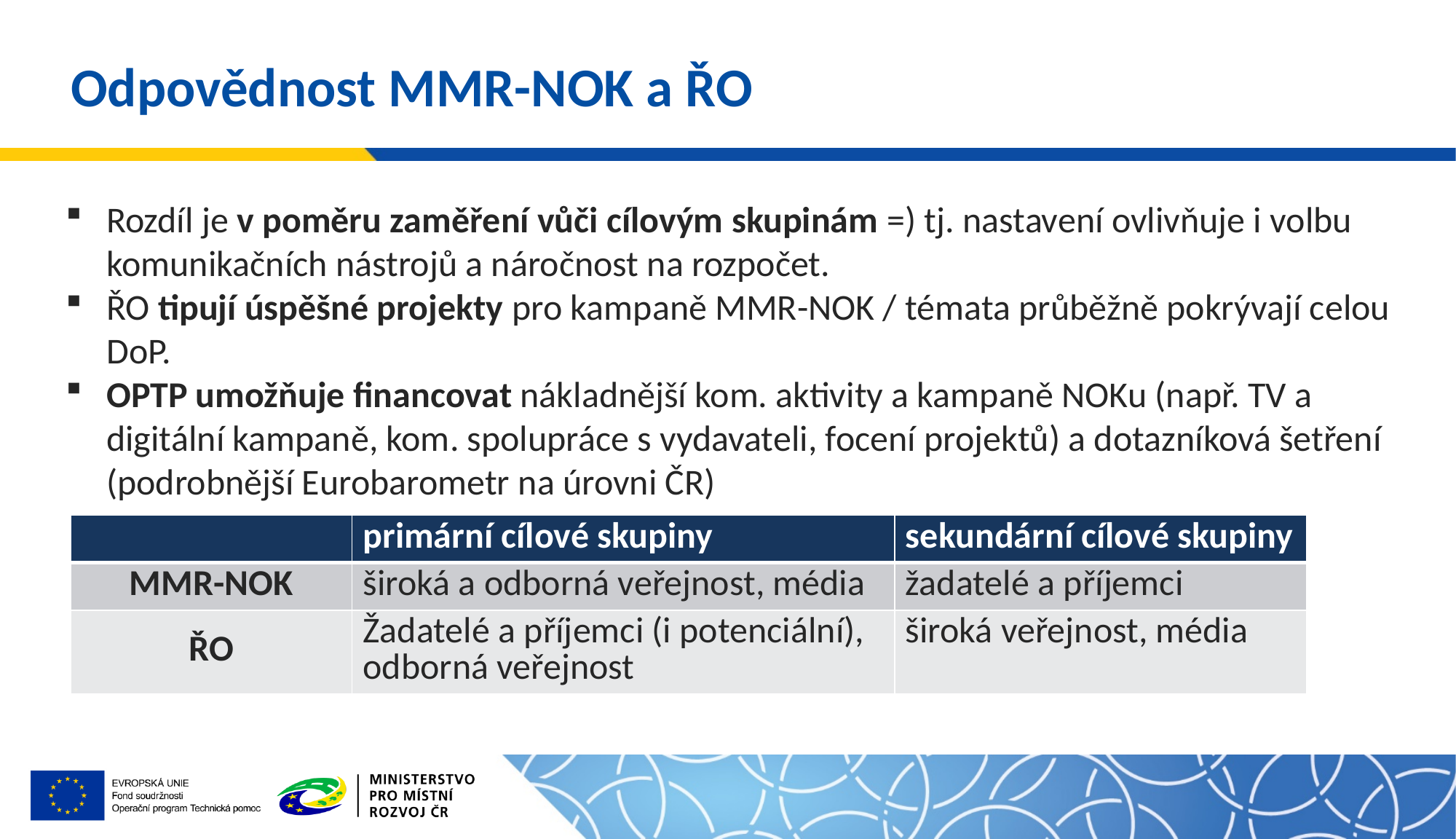

# Odpovědnost MMR-NOK a ŘO
Rozdíl je v poměru zaměření vůči cílovým skupinám =) tj. nastavení ovlivňuje i volbu komunikačních nástrojů a náročnost na rozpočet.
ŘO tipují úspěšné projekty pro kampaně MMR-NOK / témata průběžně pokrývají celou DoP.
OPTP umožňuje financovat nákladnější kom. aktivity a kampaně NOKu (např. TV a digitální kampaně, kom. spolupráce s vydavateli, focení projektů) a dotazníková šetření (podrobnější Eurobarometr na úrovni ČR)

|  | primární cílové skupiny | sekundární cílové skupiny |
| --- | --- | --- |
| MMR-NOK | široká a odborná veřejnost, média | žadatelé a příjemci |
| ŘO | Žadatelé a příjemci (i potenciální), odborná veřejnost | široká veřejnost, média |